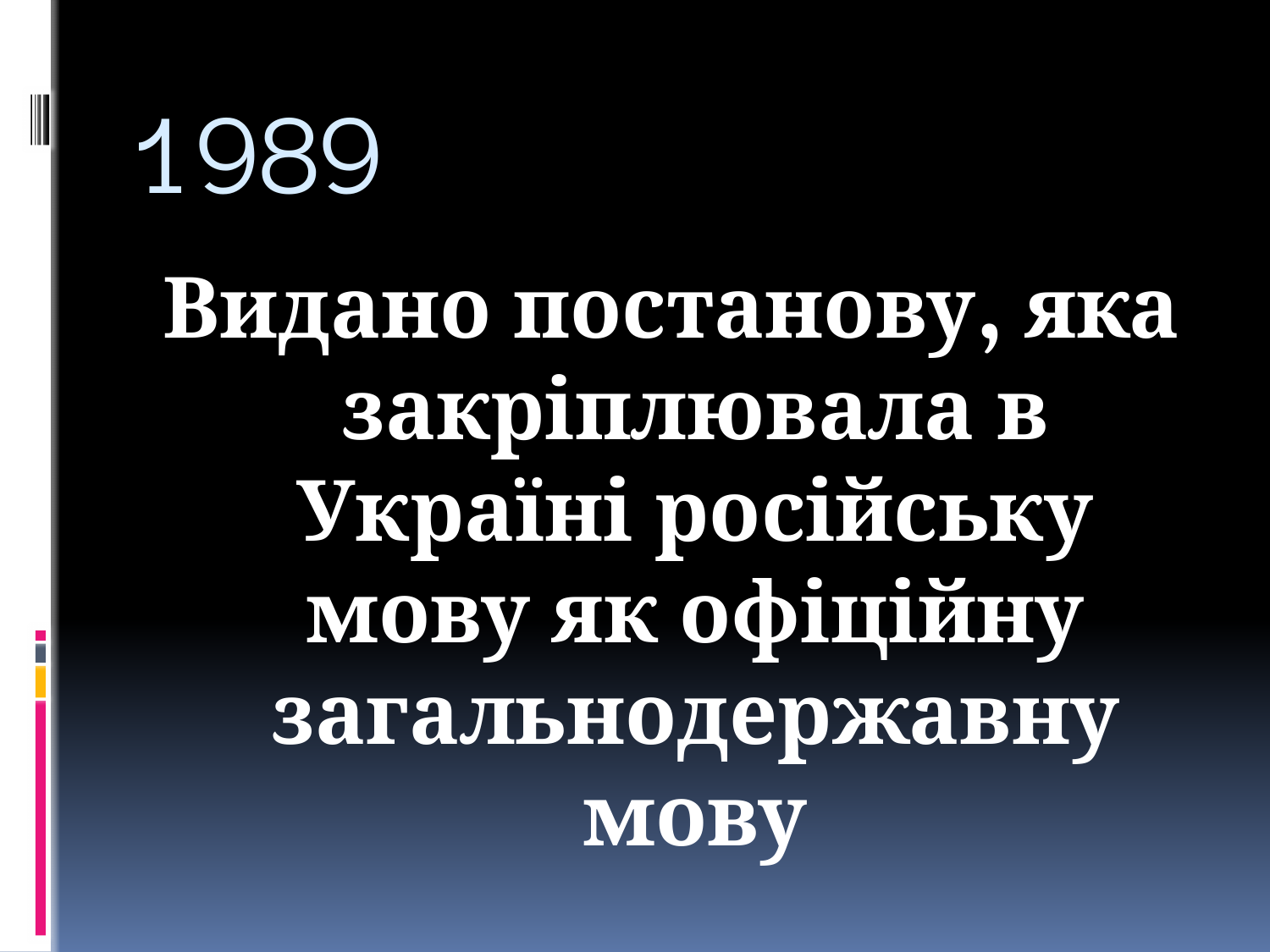

# 1989
Видано постанову, яка закріплювала в Україні російську мову як офіційну загальнодержавну мову